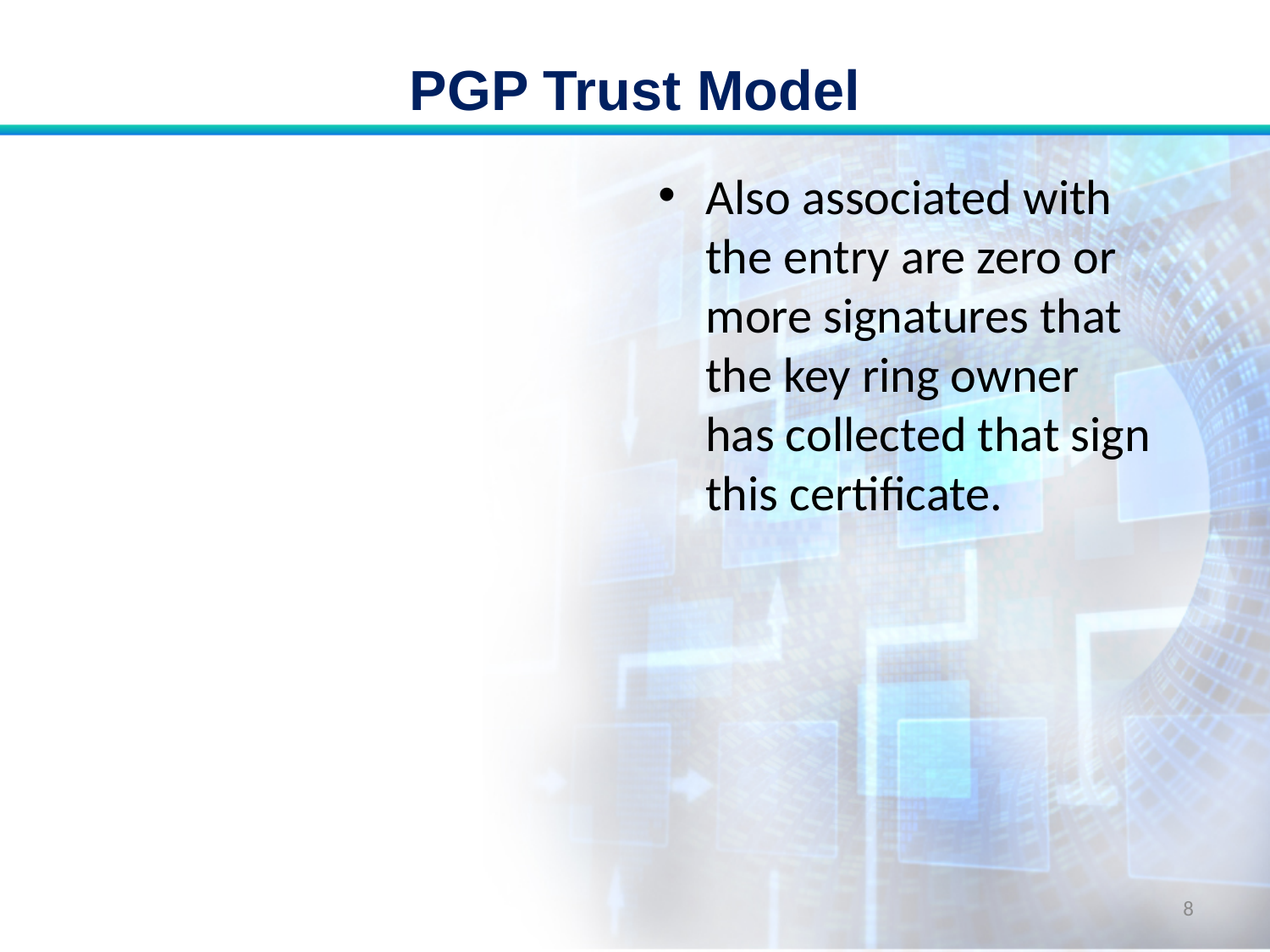

# PGP Trust Model
Also associated with the entry are zero or more signatures that the key ring owner has collected that sign this certificate.
8